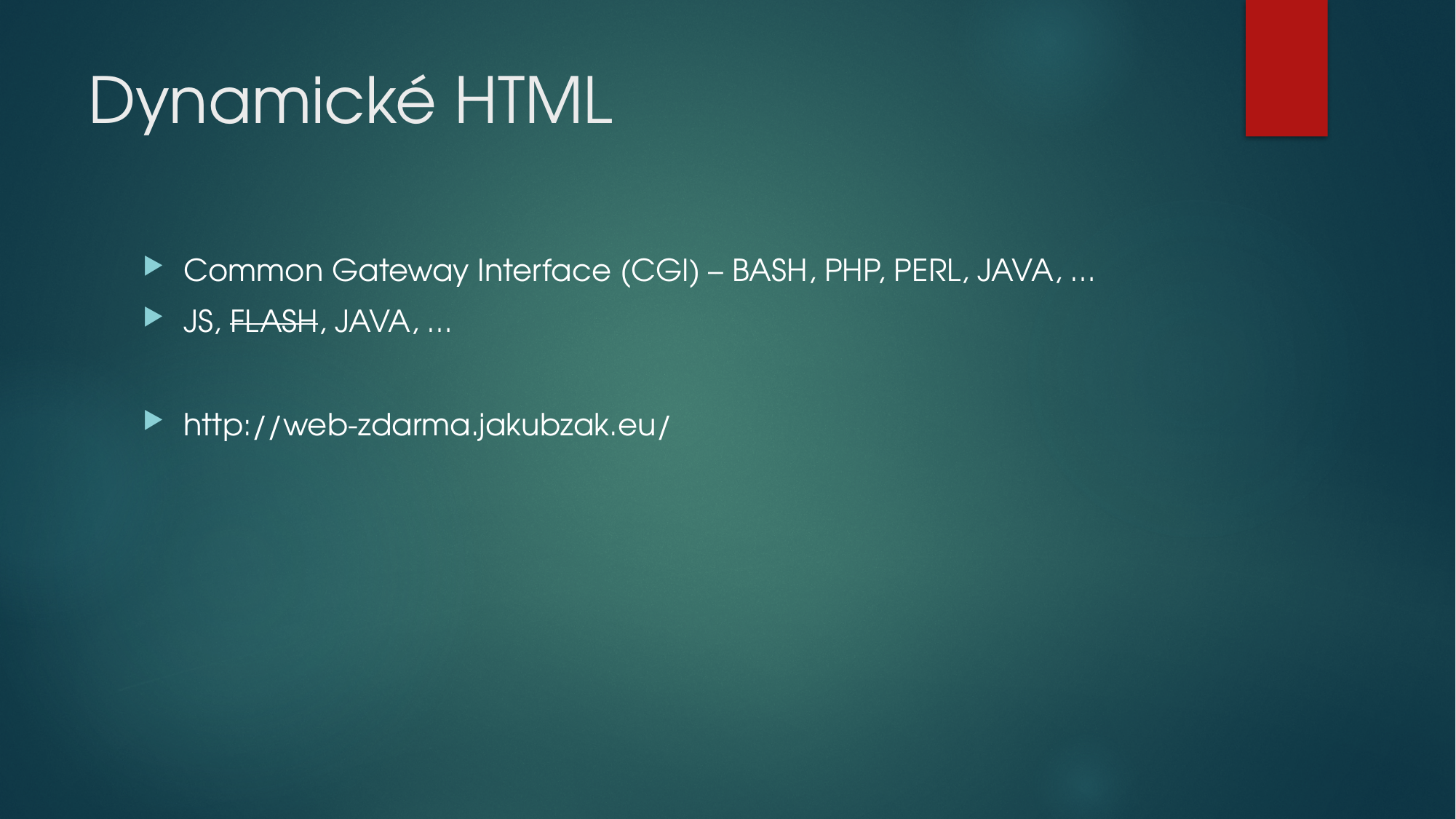

# Dynamické HTML
Common Gateway Interface (CGI) – BASH, PHP, PERL, JAVA, …
JS, FLASH, JAVA, …

http://web-zdarma.jakubzak.eu/